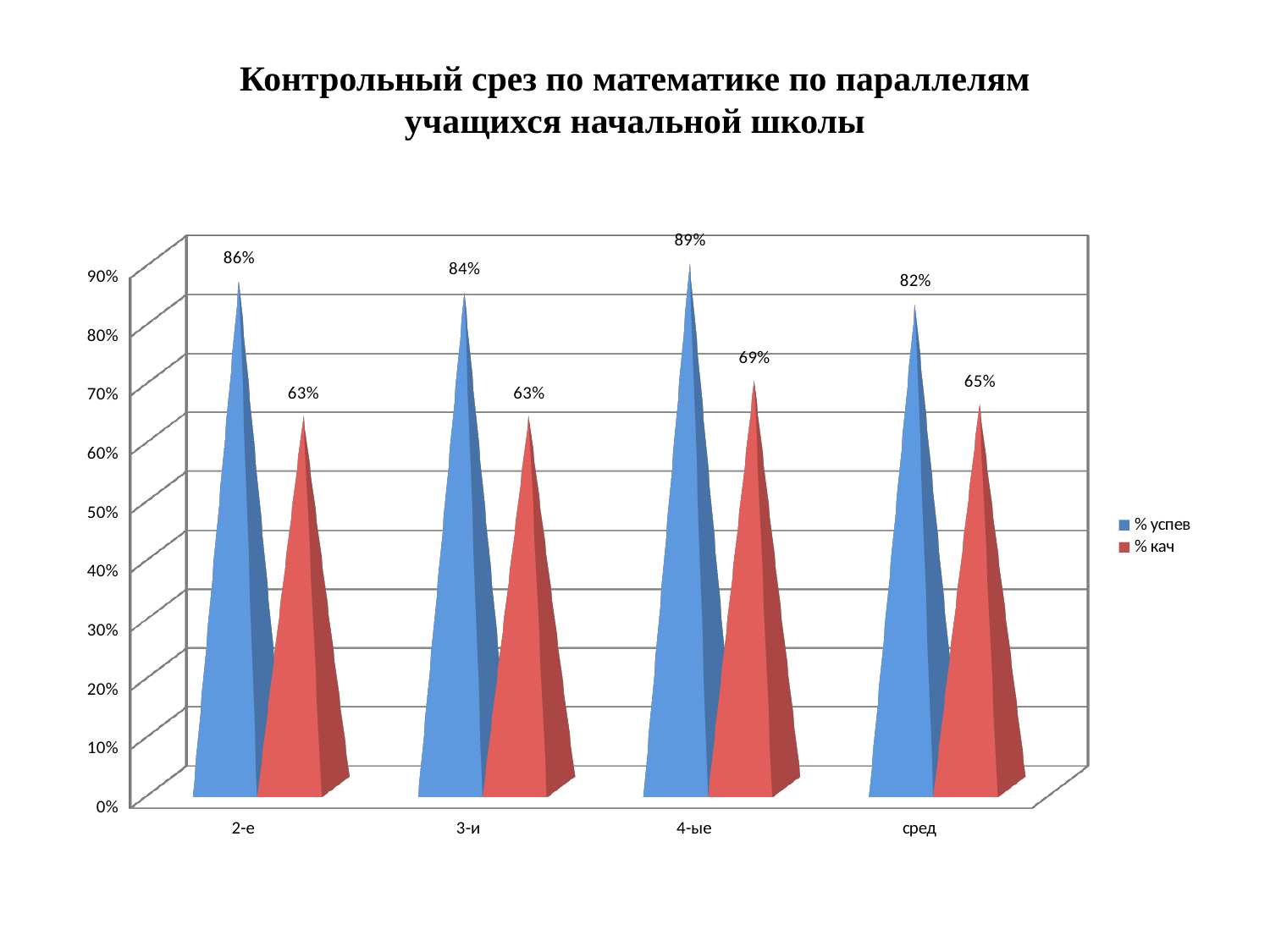

# Контрольный срез по математике по параллелям учащихся начальной школы

[unsupported chart]